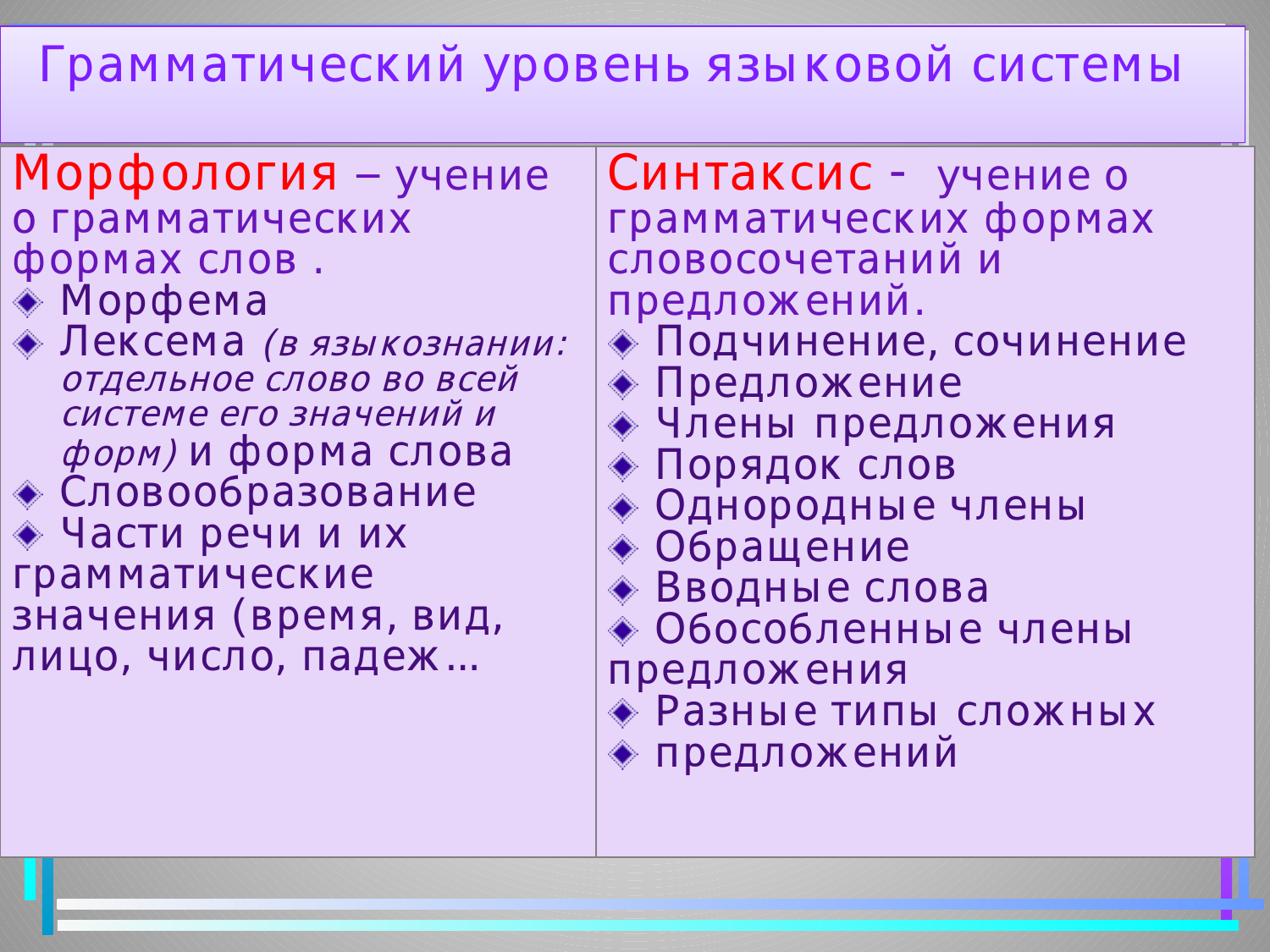

# Грамматический уровень языковой системы
| Морфология – учение о грамматических формах слов . Морфема Лексема (в языкознании: отдельное слово во всей системе его значений и форм) и форма слова Словообразование Части речи и их грамматические значения (время, вид, лицо, число, падеж… | Синтаксис - учение о грамматических формах словосочетаний и предложений. Подчинение, сочинение Предложение Члены предложения Порядок слов Однородные члены Обращение Вводные слова Обособленные члены предложения Разные типы сложных предложений |
| --- | --- |